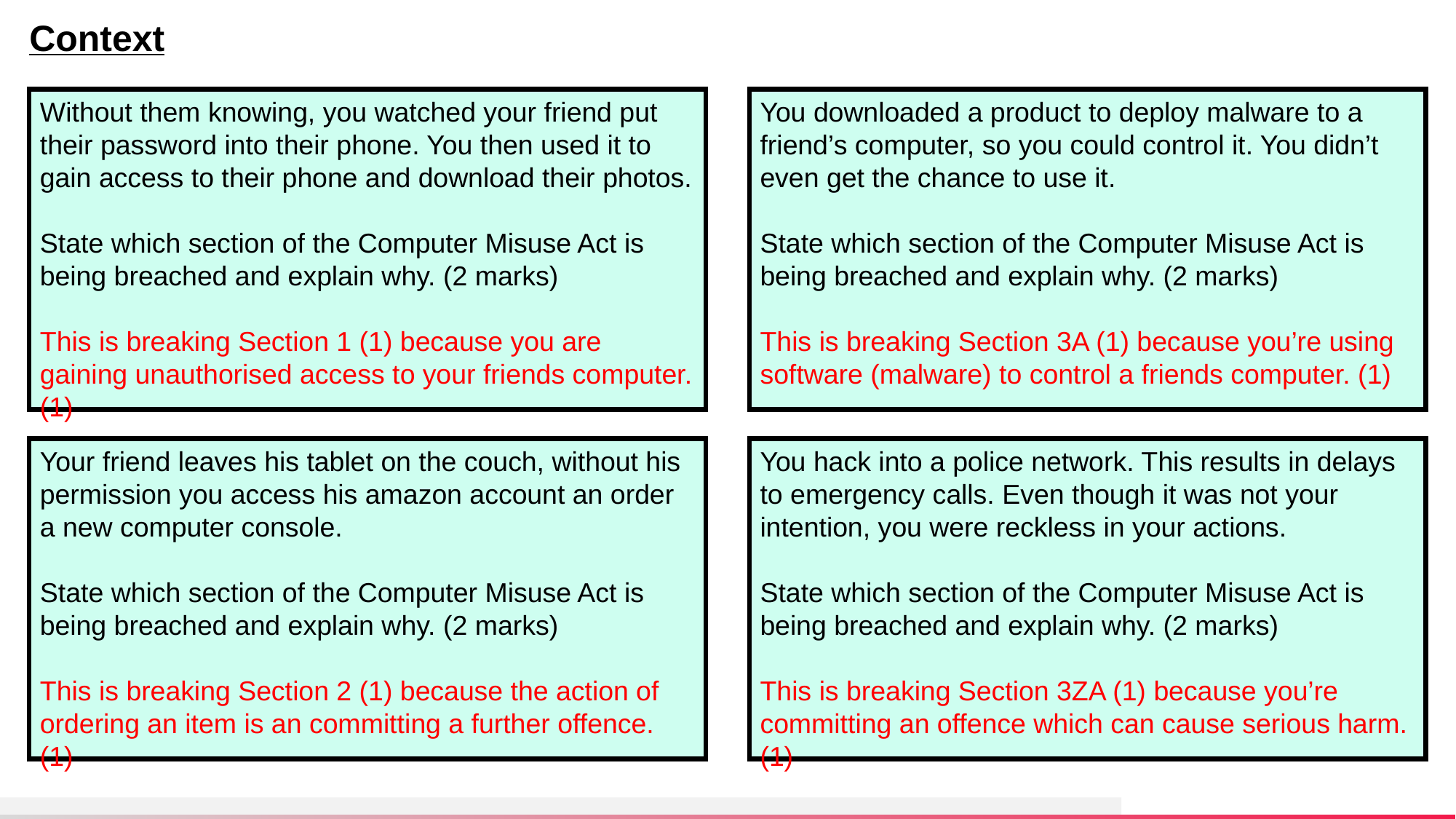

Context

You downloaded a product to deploy malware to a friend’s computer, so you could control it. You didn’t even get the chance to use it.

State which section of the Computer Misuse Act is being breached and explain why. (2 marks)

This is breaking Section 3A (1) because you’re using software (malware) to control a friends computer. (1)

Without them knowing, you watched your friend put their password into their phone. You then used it to gain access to their phone and download their photos.

State which section of the Computer Misuse Act is being breached and explain why. (2 marks)

This is breaking Section 1 (1) because you are gaining unauthorised access to your friends computer. (1)

Your friend leaves his tablet on the couch, without his permission you access his amazon account an order a new computer console.

State which section of the Computer Misuse Act is being breached and explain why. (2 marks)

This is breaking Section 2 (1) because the action of ordering an item is an committing a further offence. (1)

You hack into a police network. This results in delays to emergency calls. Even though it was not your intention, you were reckless in your actions.

State which section of the Computer Misuse Act is being breached and explain why. (2 marks)

This is breaking Section 3ZA (1) because you’re committing an offence which can cause serious harm. (1)